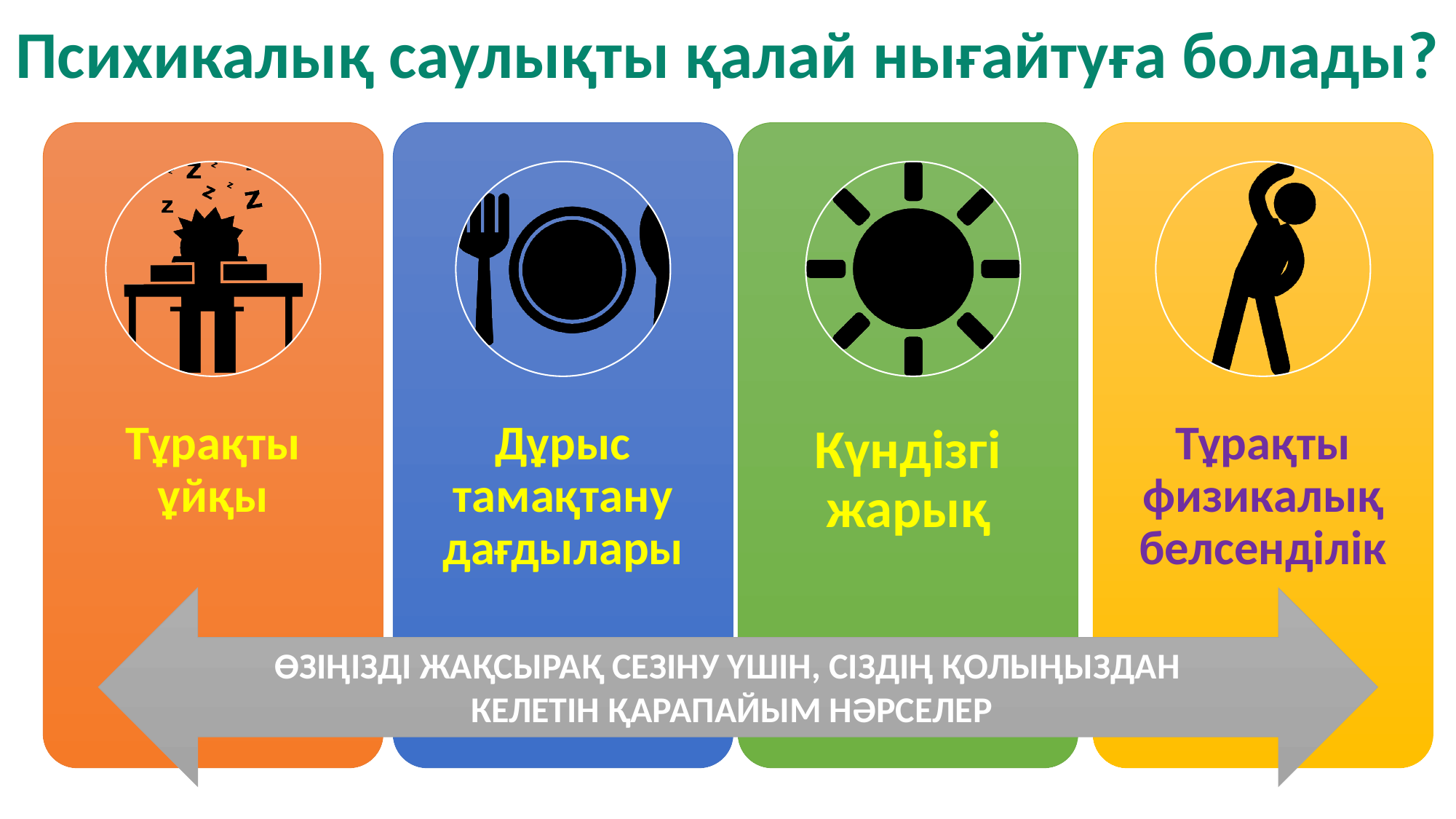

Психикалық саулықты қалай нығайтуға болады?
Тұрақты ұйқы
Дұрыс тамақтану дағдылары
Күндізгі жарық
Тұрақты физикалық белсенділік
ӨЗІҢІЗДІ ЖАҚСЫРАҚ СЕЗІНУ ҮШІН, СІЗДІҢ ҚОЛЫҢЫЗДАН
 КЕЛЕТІН ҚАРАПАЙЫМ НӘРСЕЛЕР